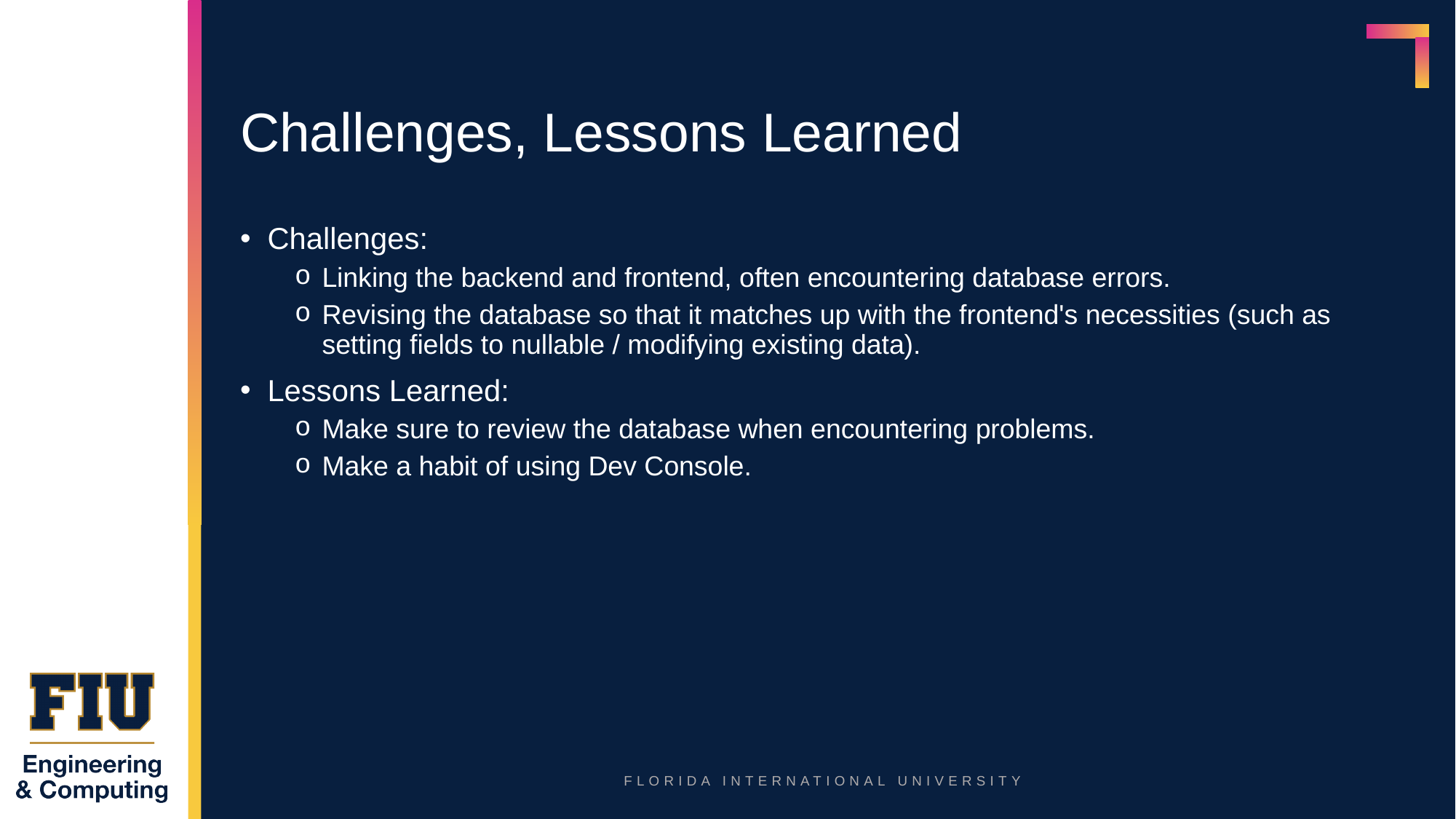

# Challenges, Lessons Learned
Challenges:
Linking the backend and frontend, often encountering database errors.
Revising the database so that it matches up with the frontend's necessities (such as setting fields to nullable / modifying existing data).
Lessons Learned:
Make sure to review the database when encountering problems.
Make a habit of using Dev Console.